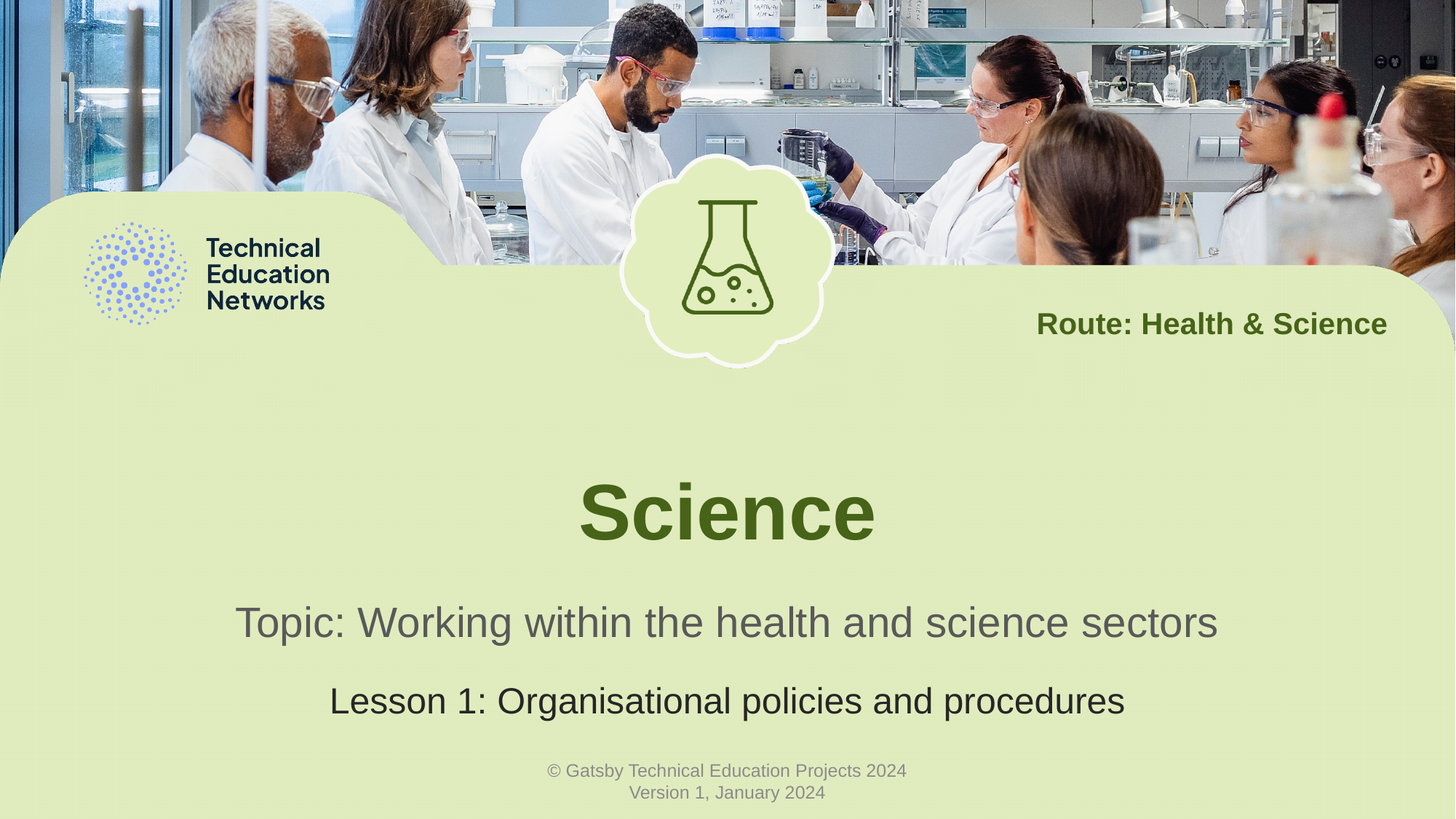

Route: Health & Science
# Science
Topic: Working within the health and science sectors
Lesson 1: Organisational policies and procedures